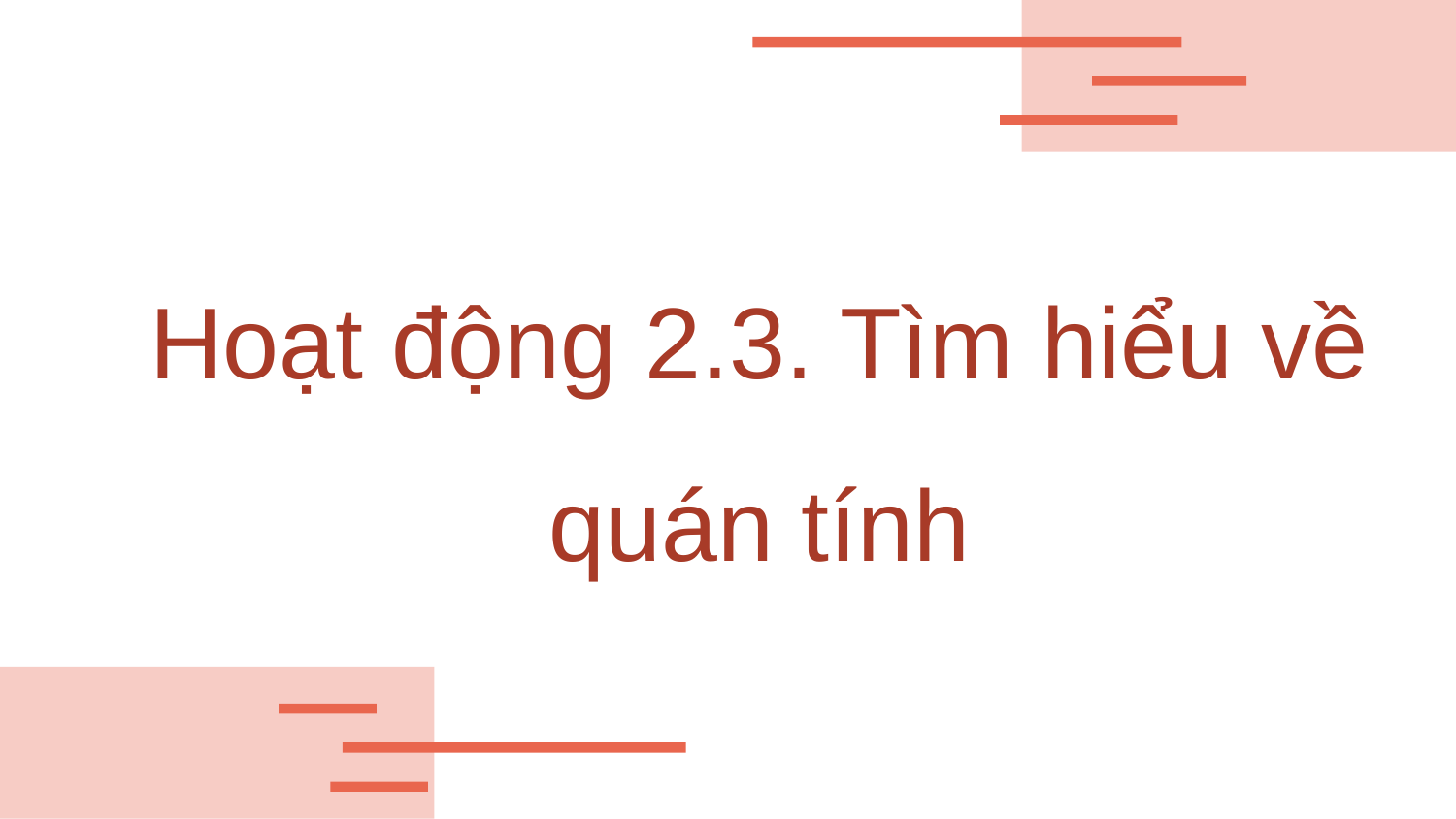

# Hoạt động 2.3. Tìm hiểu về quán tính